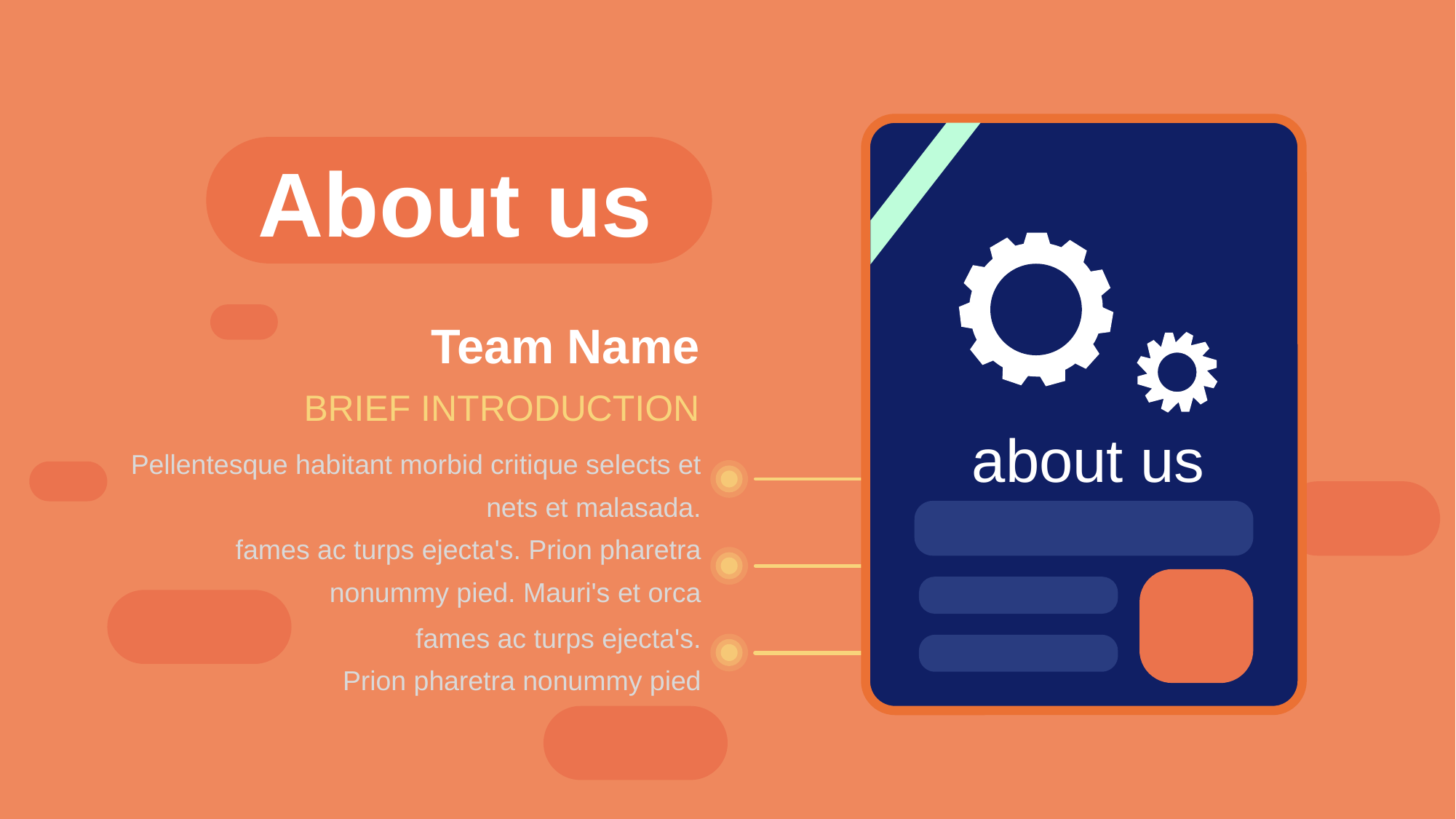

About us

Team Name

BRIEF INTRODUCTION
about us
Pellentesque habitant morbid critique selects et nets et malasada.

fames ac turps ejecta's. Prion pharetra nonummy pied. Mauri's et orca

fames ac turps ejecta's.
 Prion pharetra nonummy pied